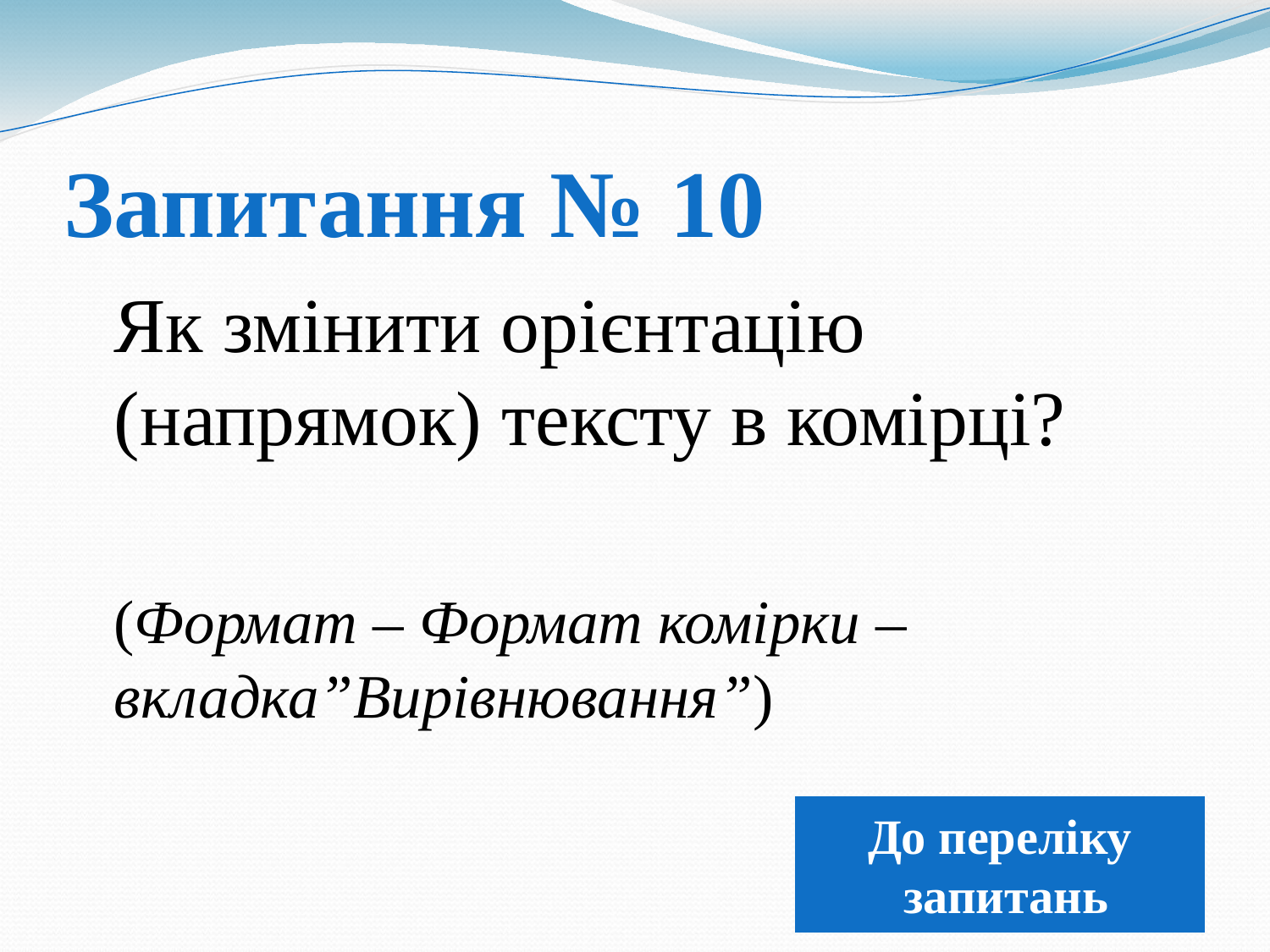

# Запитання № 10
	Як змінити орієнтацію (напрямок) тексту в комірці?

	(Формат – Формат комірки – вкладка”Вирівнювання”)
До переліку
 запитань